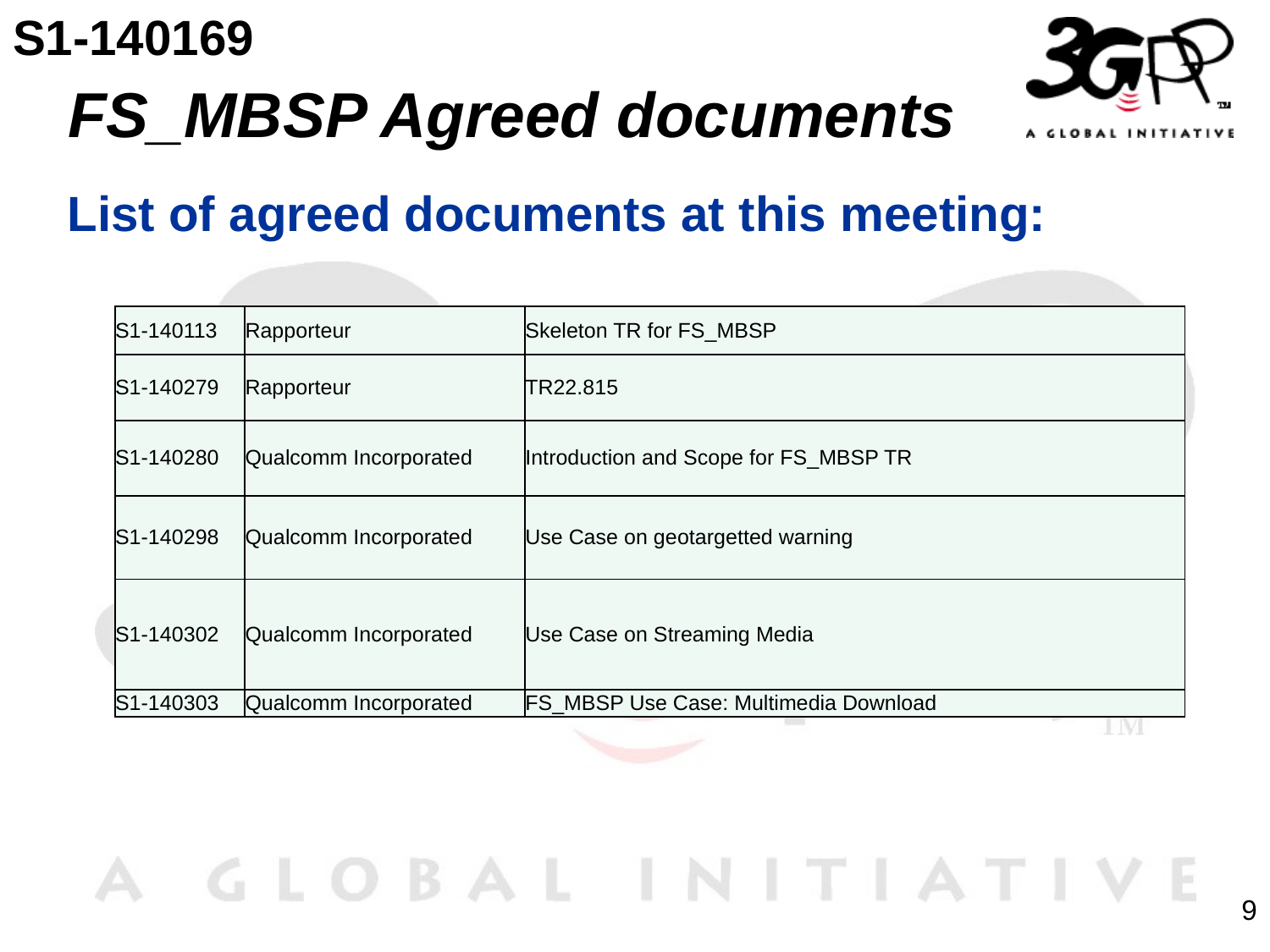

S1-140169

# FS_MBSP Agreed documents
List of agreed documents at this meeting:
| S1-140113 | Rapporteur | Skeleton TR for FS\_MBSP |
| --- | --- | --- |
| S1-140279 | Rapporteur | TR22.815 |
| S1-140280 | Qualcomm Incorporated | Introduction and Scope for FS\_MBSP TR |
| S1-140298 | Qualcomm Incorporated | Use Case on geotargetted warning |
| S1-140302 | Qualcomm Incorporated | Use Case on Streaming Media |
| S1-140303 | Qualcomm Incorporated | FS\_MBSP Use Case: Multimedia Download |
9